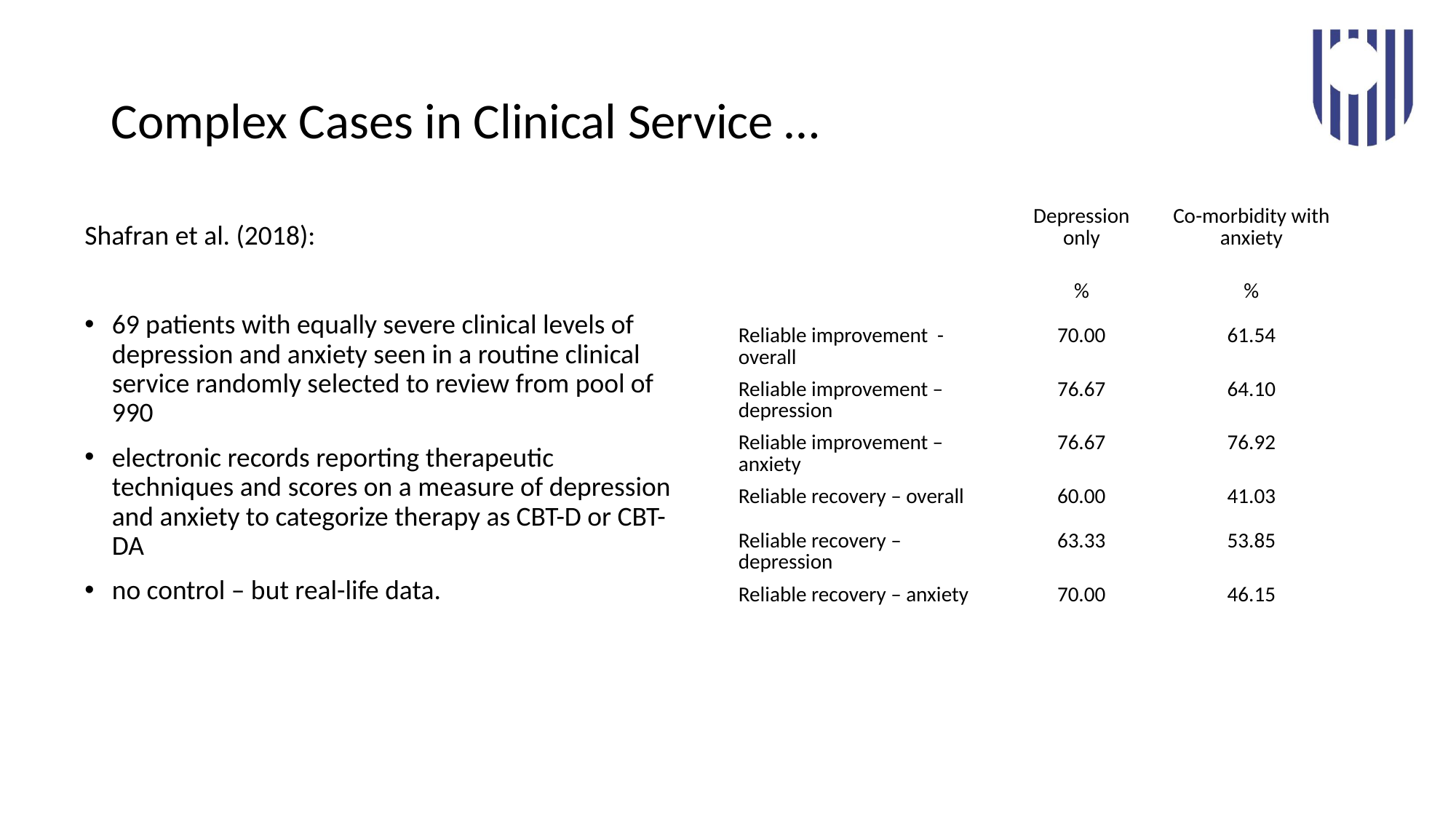

# Complex Cases in Clinical Service …
Shafran et al. (2018):

69 patients with equally severe clinical levels of depression and anxiety seen in a routine clinical service randomly selected to review from pool of 990
electronic records reporting therapeutic techniques and scores on a measure of depression and anxiety to categorize therapy as CBT-D or CBT-DA
no control – but real-life data.

|  | Depression only | Co-morbidity with anxiety |
| --- | --- | --- |
|  | % | % |
| Reliable improvement - overall | 70.00 | 61.54 |
| Reliable improvement – depression | 76.67 | 64.10 |
| Reliable improvement – anxiety | 76.67 | 76.92 |
| Reliable recovery – overall | 60.00 | 41.03 |
| Reliable recovery – depression | 63.33 | 53.85 |
| Reliable recovery – anxiety | 70.00 | 46.15 |